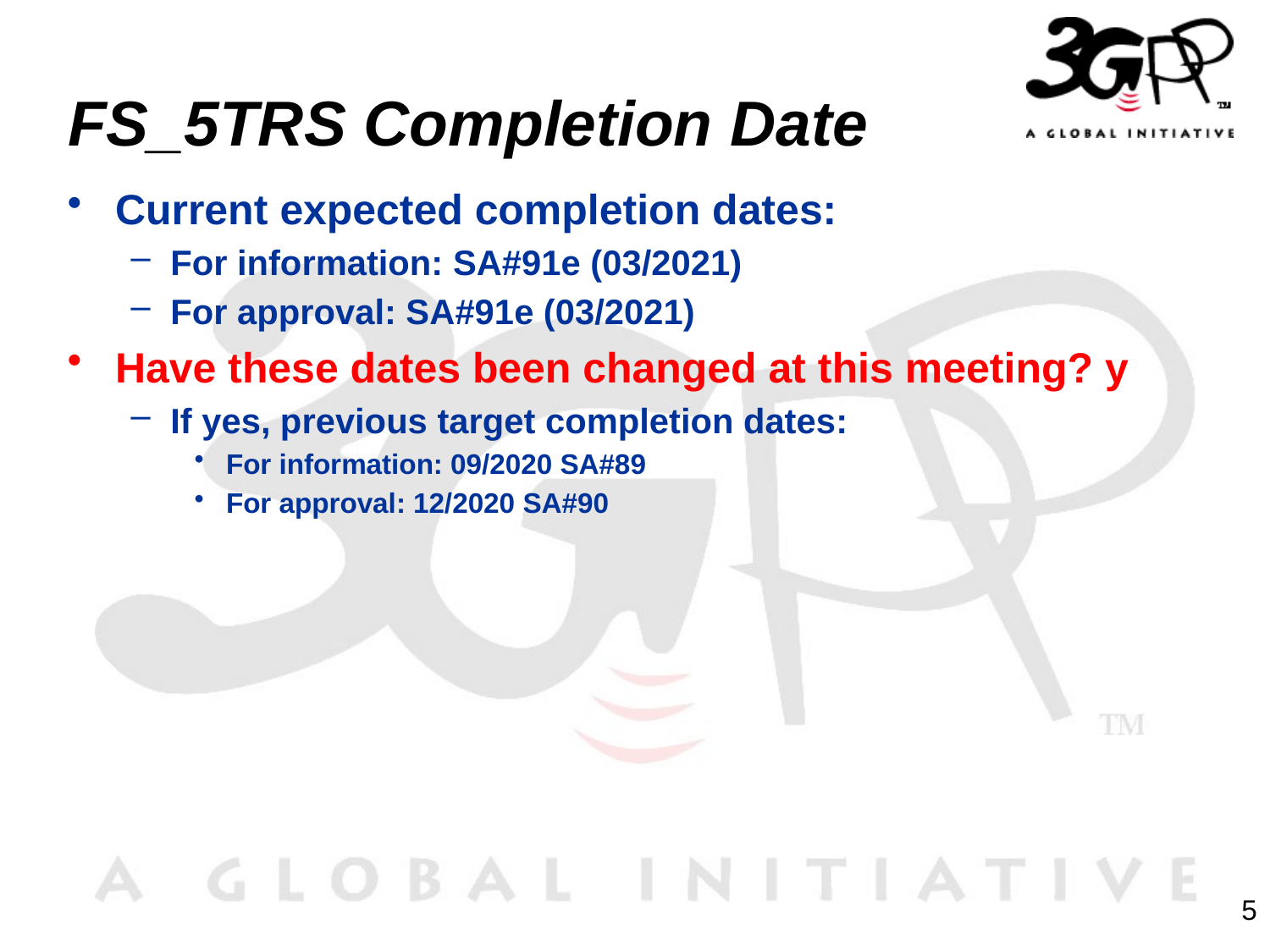

# FS_5TRS Completion Date
Current expected completion dates:
For information: SA#91e (03/2021)
For approval: SA#91e (03/2021)
Have these dates been changed at this meeting? y
If yes, previous target completion dates:
For information: 09/2020 SA#89
For approval: 12/2020 SA#90

5